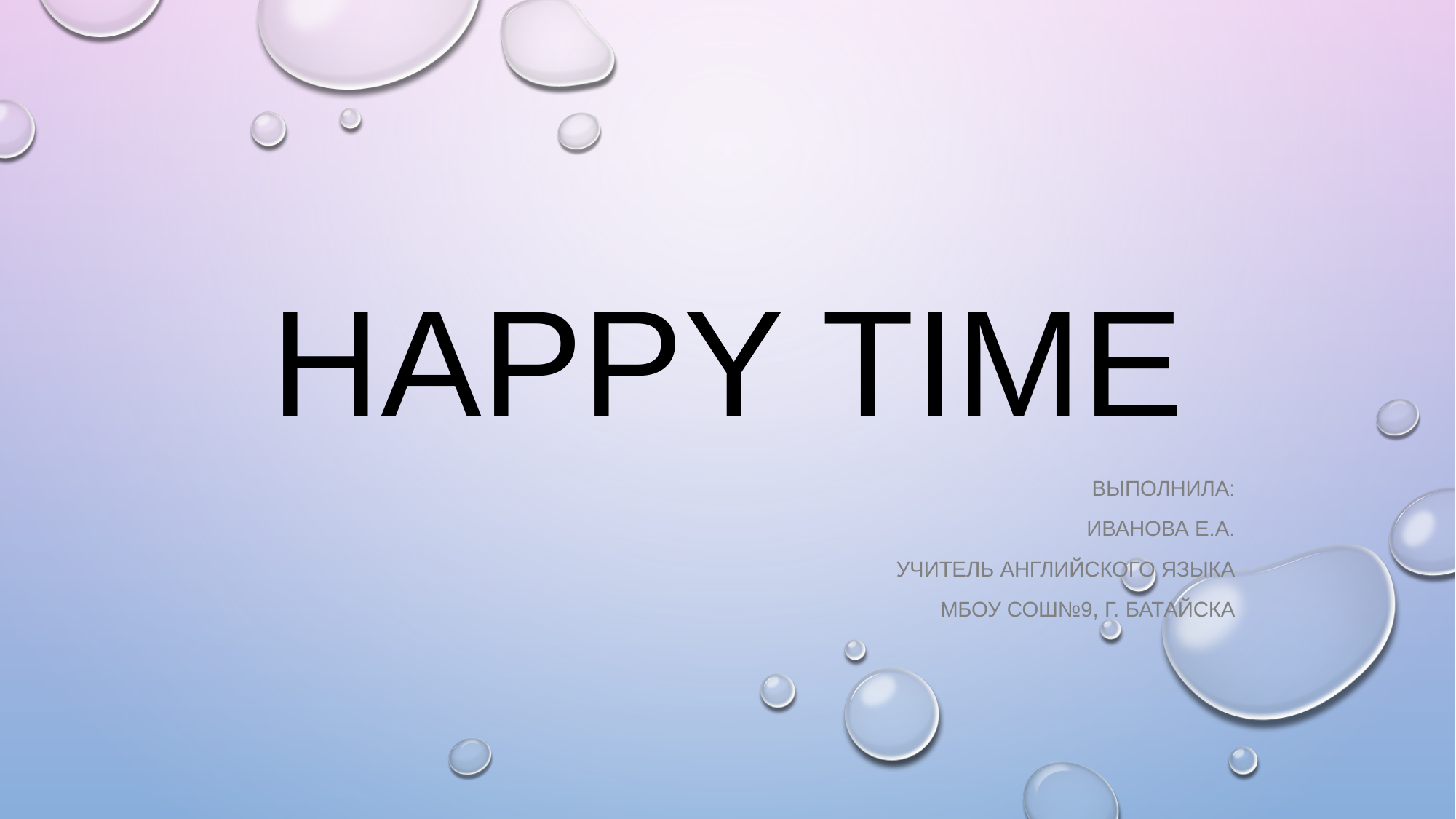

# Happy time
Выполнила:
Иванова Е.А.
Учитель английского языка
МБОУ СОШ№9, г. Батайска